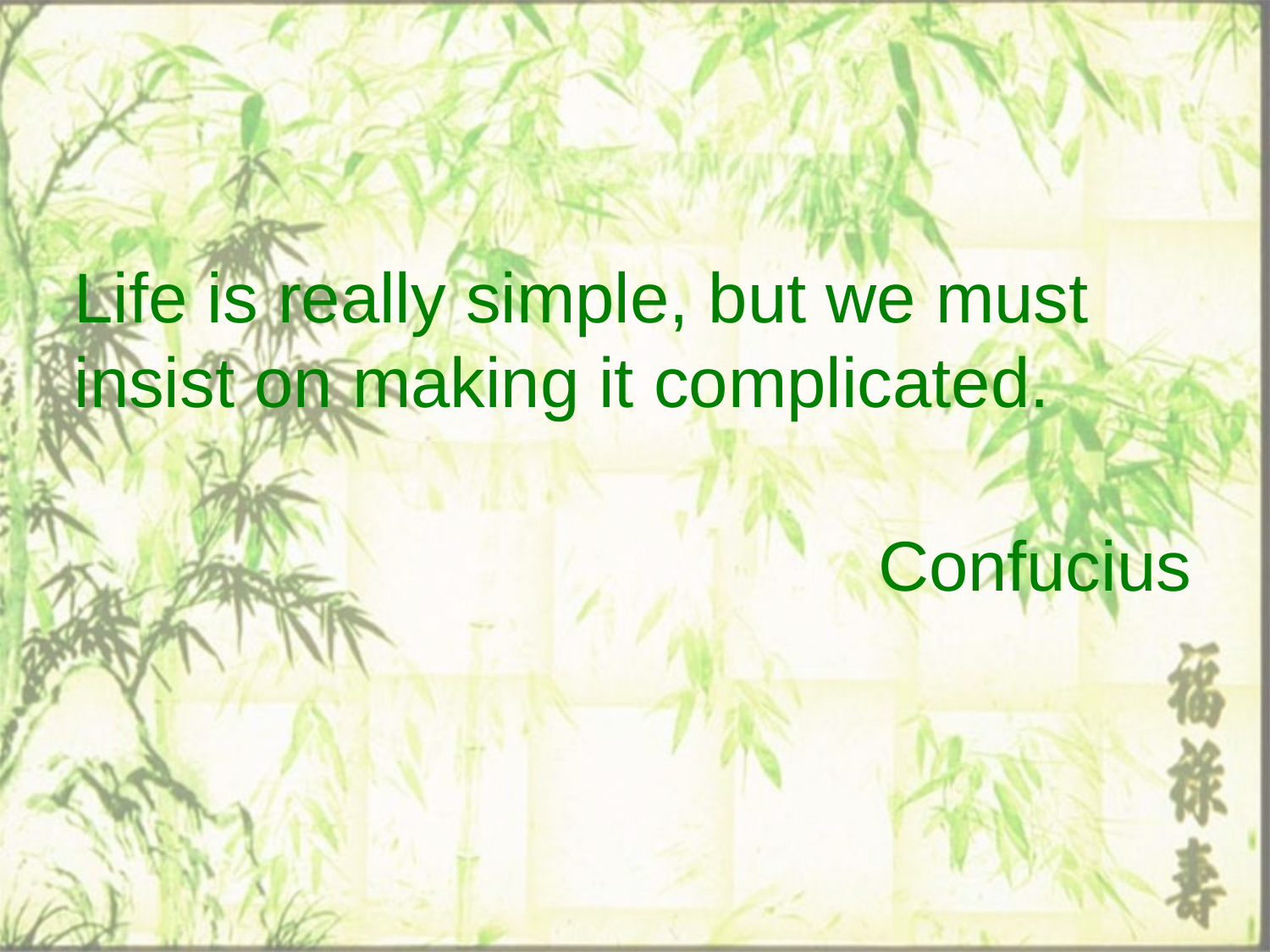

Life is really simple, but we must insist on making it complicated.
Confucius